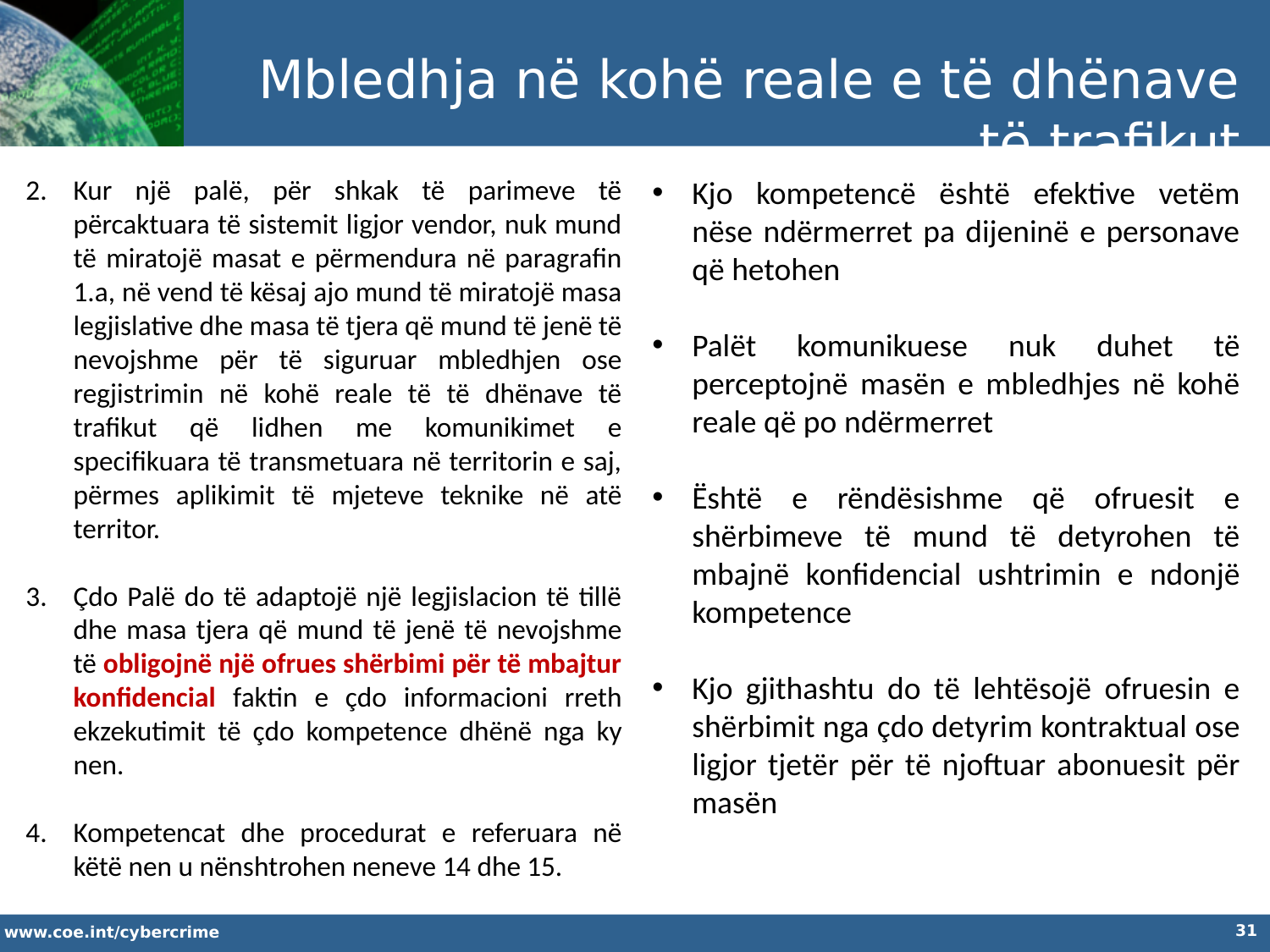

Mbledhja në kohë reale e të dhënave të trafikut
Kur një palë, për shkak të parimeve të përcaktuara të sistemit ligjor vendor, nuk mund të miratojë masat e përmendura në paragrafin 1.a, në vend të kësaj ajo mund të miratojë masa legjislative dhe masa të tjera që mund të jenë të nevojshme për të siguruar mbledhjen ose regjistrimin në kohë reale të të dhënave të trafikut që lidhen me komunikimet e specifikuara të transmetuara në territorin e saj, përmes aplikimit të mjeteve teknike në atë territor.

Çdo Palë do të adaptojë një legjislacion të tillë dhe masa tjera që mund të jenë të nevojshme të obligojnë një ofrues shërbimi për të mbajtur konfidencial faktin e çdo informacioni rreth ekzekutimit të çdo kompetence dhënë nga ky nen.

Kompetencat dhe procedurat e referuara në këtë nen u nënshtrohen neneve 14 dhe 15.
Kjo kompetencë është efektive vetëm nëse ndërmerret pa dijeninë e personave që hetohen

Palët komunikuese nuk duhet të perceptojnë masën e mbledhjes në kohë reale që po ndërmerret

Është e rëndësishme që ofruesit e shërbimeve të mund të detyrohen të mbajnë konfidencial ushtrimin e ndonjë kompetence

Kjo gjithashtu do të lehtësojë ofruesin e shërbimit nga çdo detyrim kontraktual ose ligjor tjetër për të njoftuar abonuesit për masën